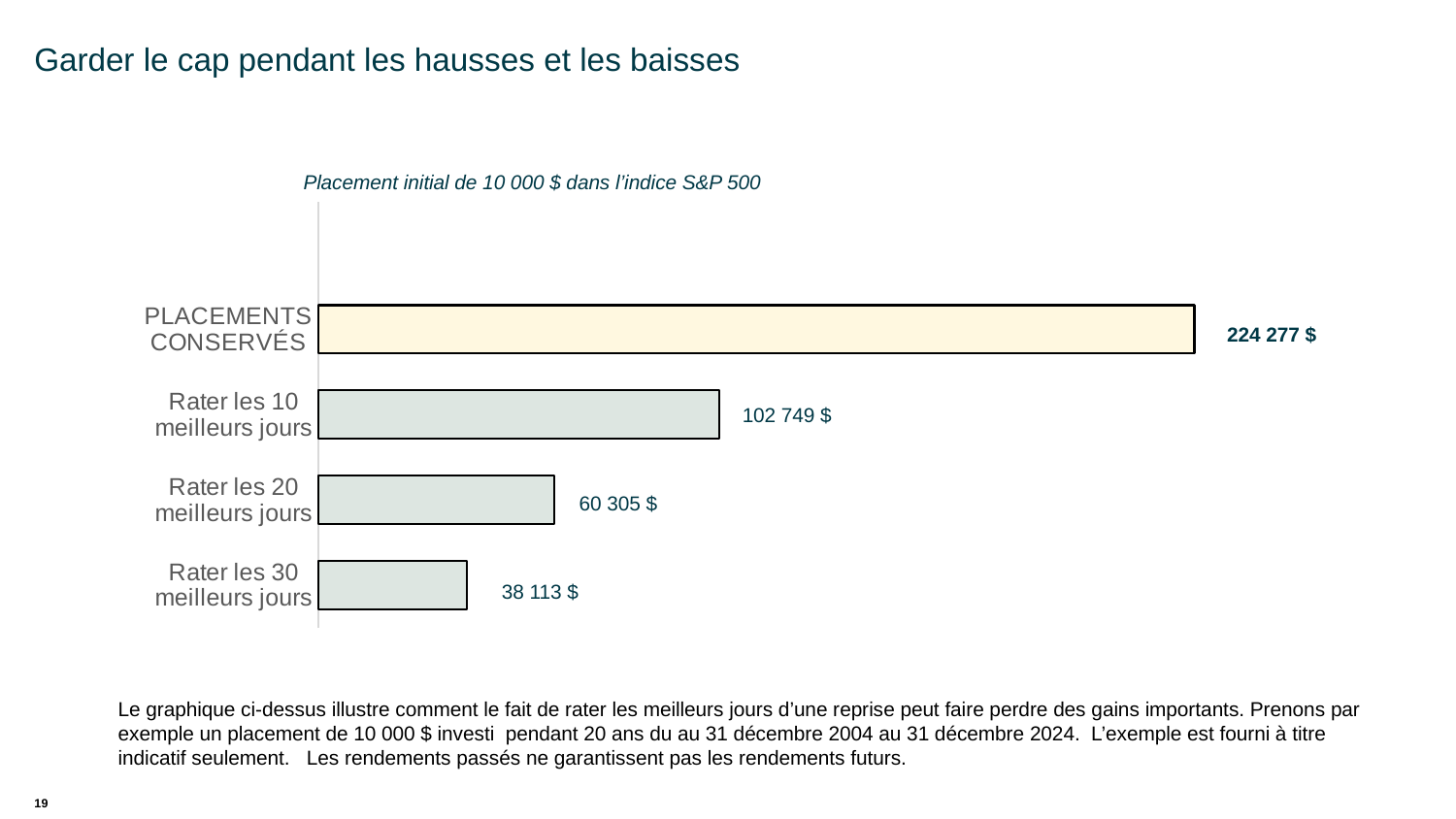

Garder le cap pendant les hausses et les baisses
Placement initial de 10 000 $ dans l’indice S&P 500

### Chart

| Category | Series 1 |
|---|---|
| Rater les 30 meilleurs jours | 38113.0 |
| Rater les 20 meilleurs jours | 60305.0 |
| Rater les 10 meilleurs jours | 102749.0 |
| PLACEMENTS CONSERVÉS | 224277.0 |
224 277 $
102 749 $
60 305 $
38 113 $
Le graphique ci-dessus illustre comment le fait de rater les meilleurs jours d’une reprise peut faire perdre des gains importants. Prenons par exemple un placement de 10 000 $ investi  pendant 20 ans du au 31 décembre 2004 au 31 décembre 2024.  L’exemple est fourni à titre indicatif seulement.   Les rendements passés ne garantissent pas les rendements futurs.
19